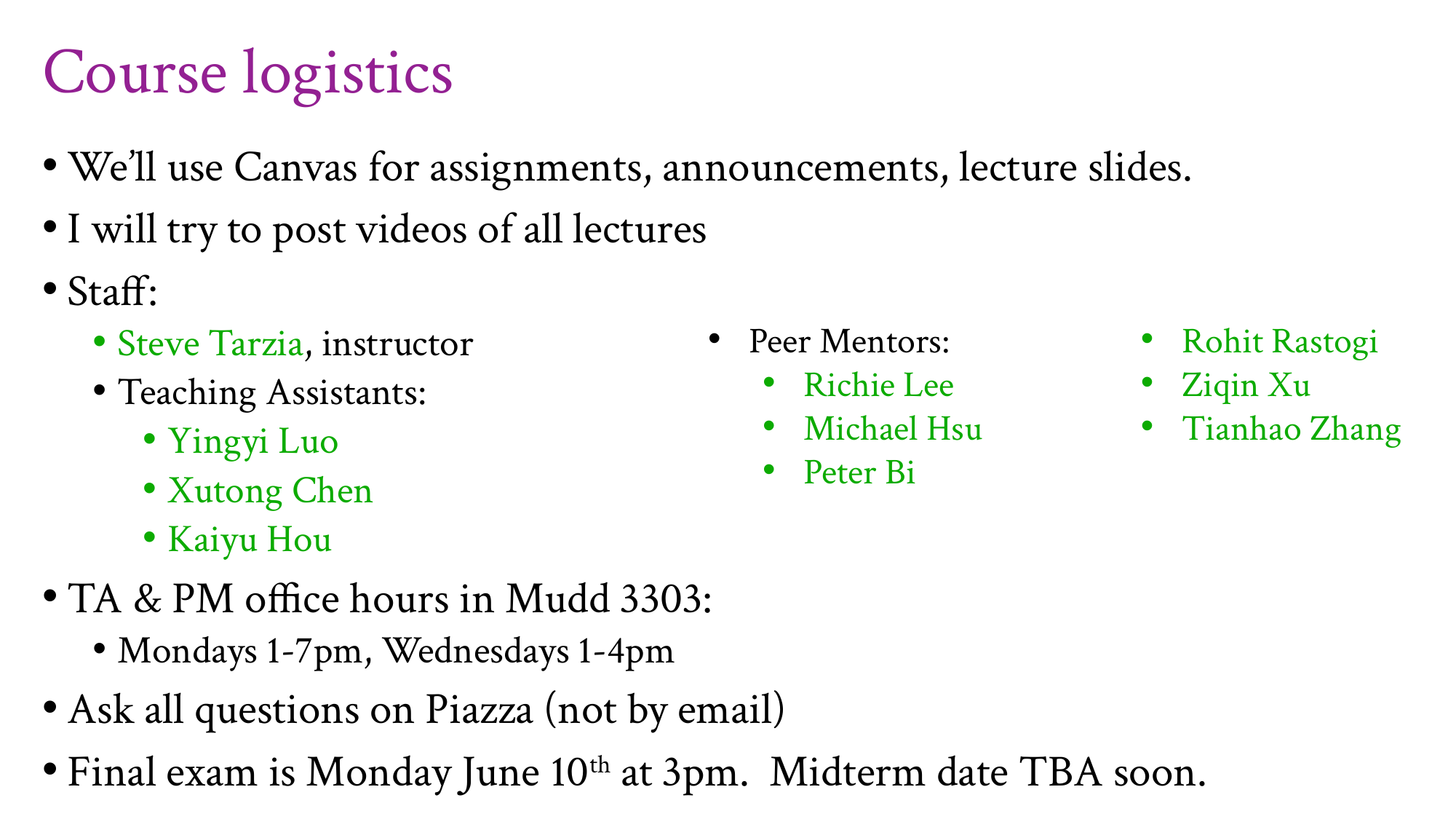

# Course logistics
We’ll use Canvas for assignments, announcements, lecture slides.
I will try to post videos of all lectures
Staff:
Steve Tarzia, instructor
Teaching Assistants:
Yingyi Luo
Xutong Chen
Kaiyu Hou
TA & PM office hours in Mudd 3303:
Mondays 1-7pm, Wednesdays 1-4pm
Ask all questions on Piazza (not by email)
Final exam is Monday June 10th at 3pm.  Midterm date TBA soon.
Peer Mentors:
Richie Lee
Michael Hsu
Peter Bi

Rohit Rastogi
Ziqin Xu
Tianhao Zhang